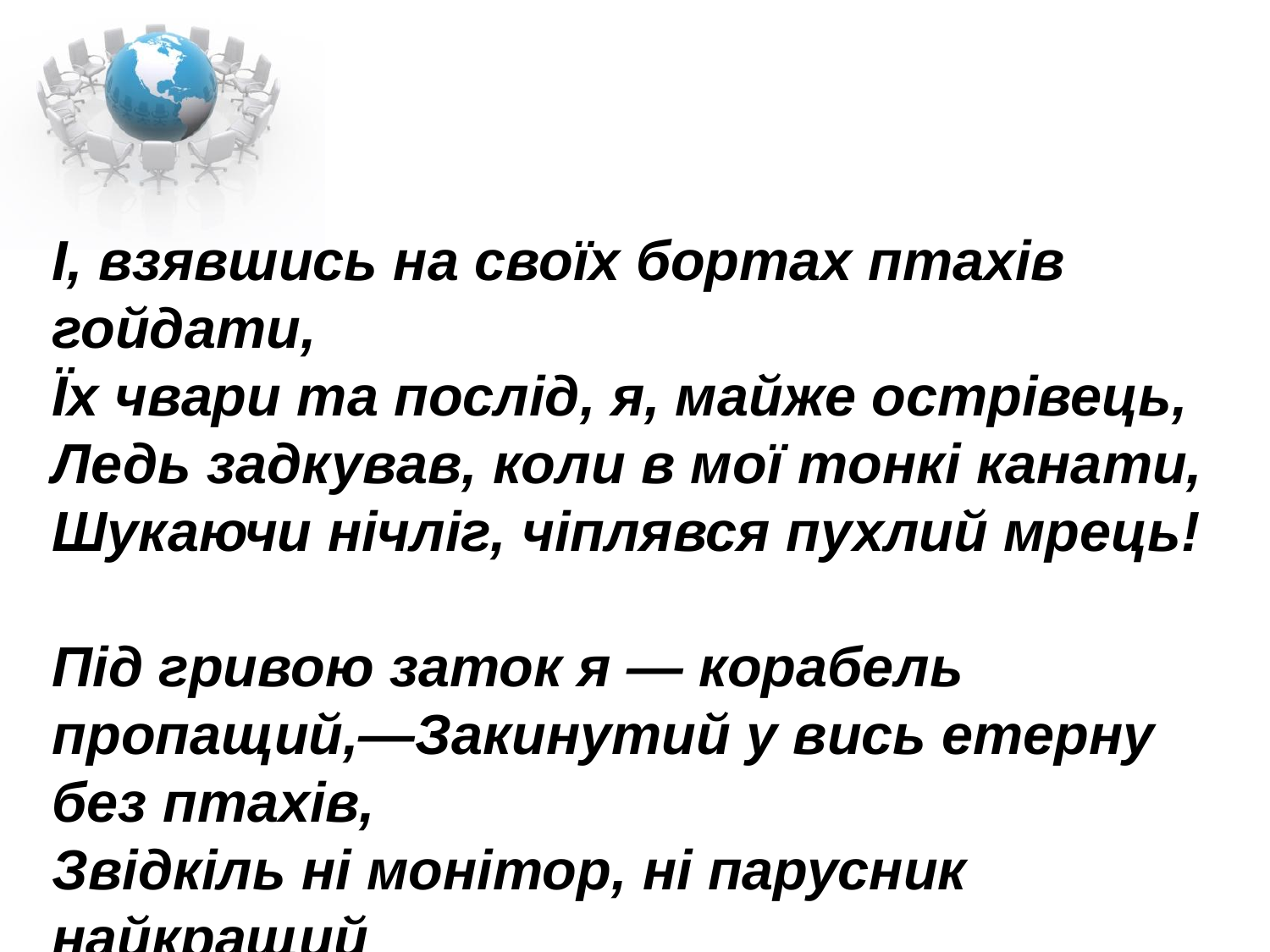

I, взявшись на своїх бортах птахів гойдати,
Їх чвари та послід, я, майже острівець,
Ледь задкував, коли в мої тонкі канати,
Шукаючи нічліг, чіплявся пухлий мрець!

Під гривою заток я — корабель пропащий,—Закинутий у вись етерну без птахів,
Звідкіль ні монітор, ні парусник найкращий
Не вирвуть остова, що від води сп'янів;